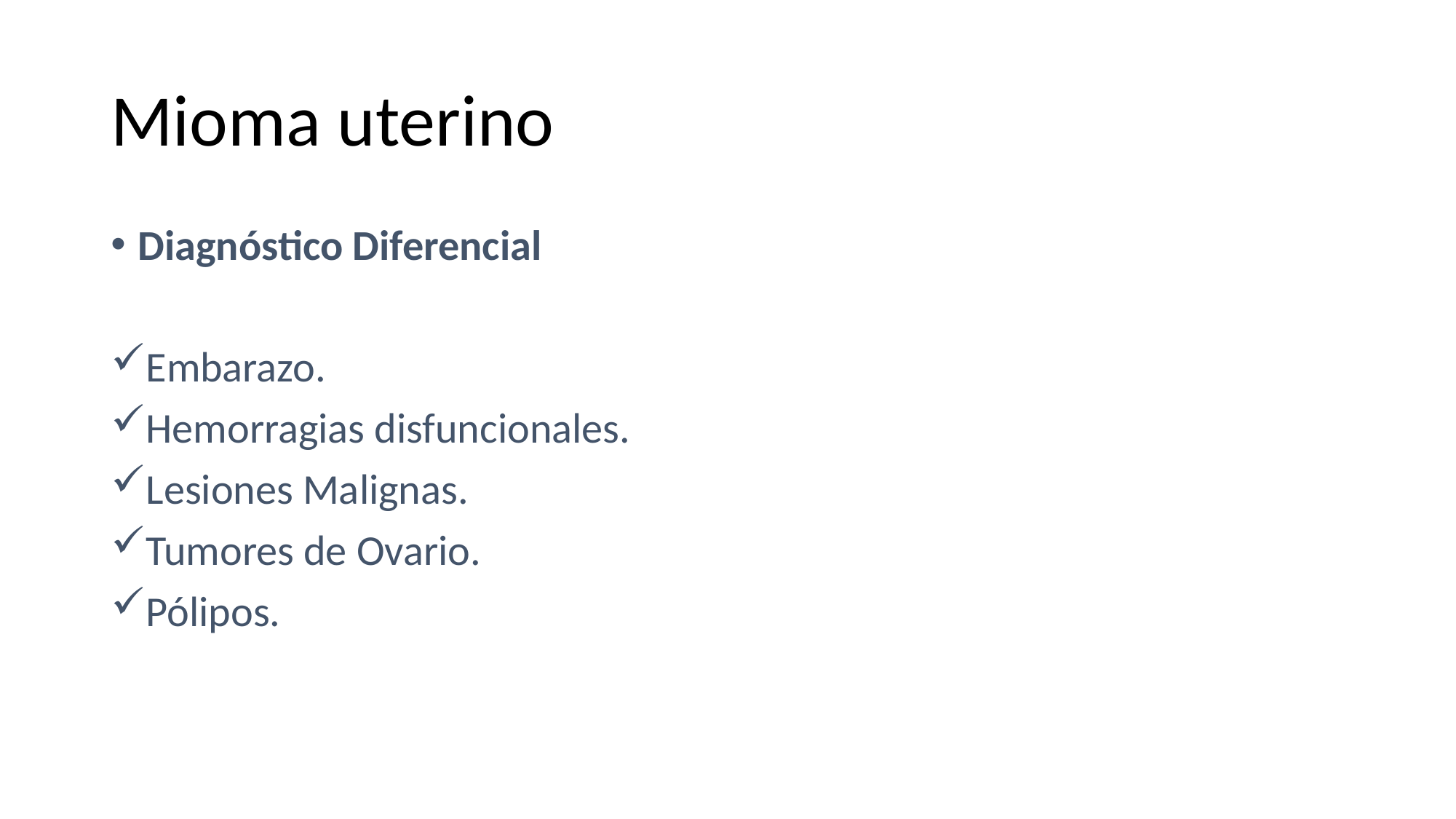

# Mioma uterino
Diagnóstico Diferencial

Embarazo.
Hemorragias disfuncionales.
Lesiones Malignas.
Tumores de Ovario.
Pólipos.